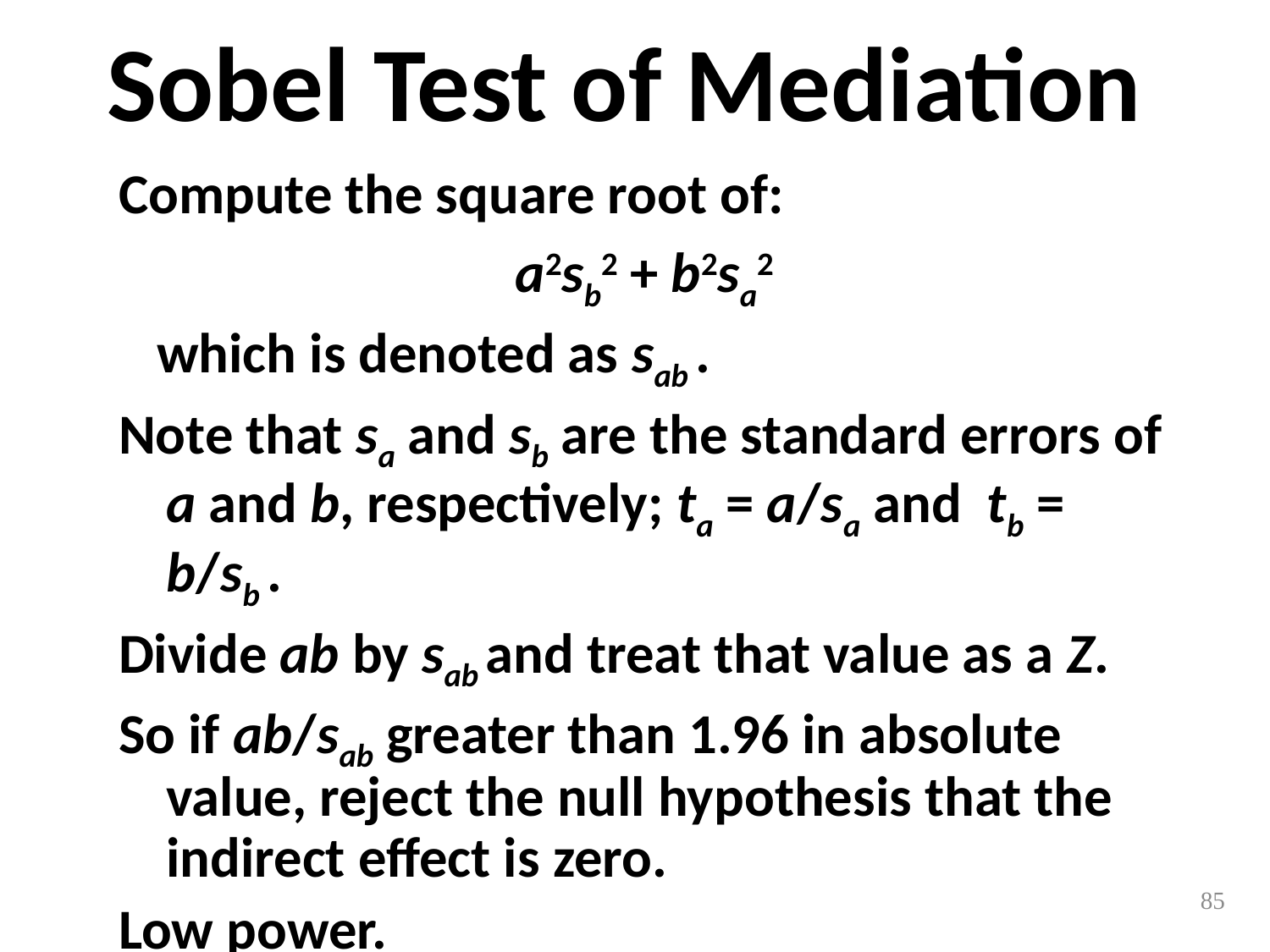

# Sobel Test of Mediation
Compute the square root of:
a2sb2 + b2sa2
   which is denoted as sab .
Note that sa and sb are the standard errors of a and b, respectively; ta = a/sa and  tb = b/sb .
Divide ab by sab and treat that value as a Z.
So if ab/sab greater than 1.96 in absolute value, reject the null hypothesis that the indirect effect is zero.
Low power.
85